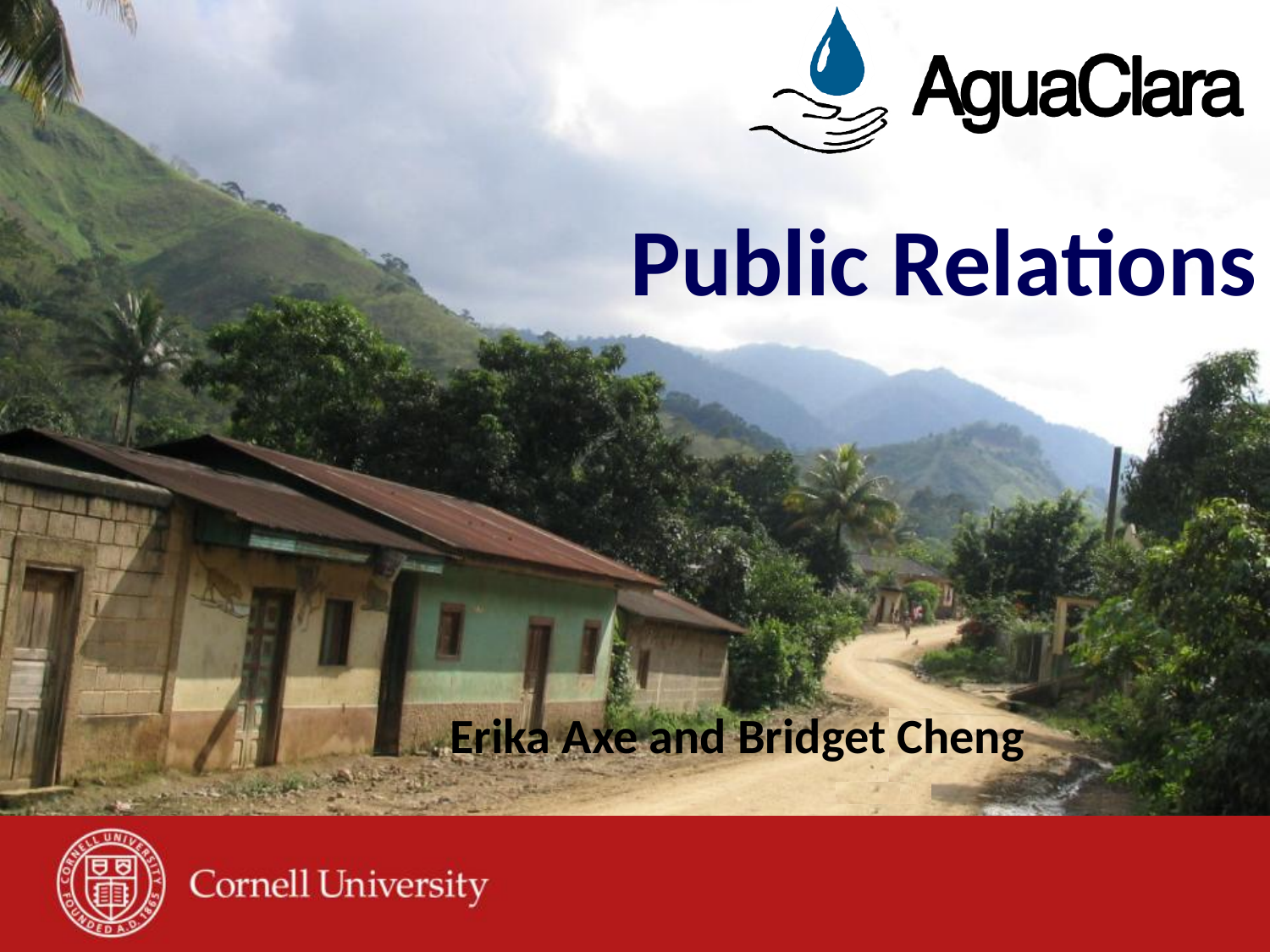

# Public Relations
Erika Axe and Bridget Cheng